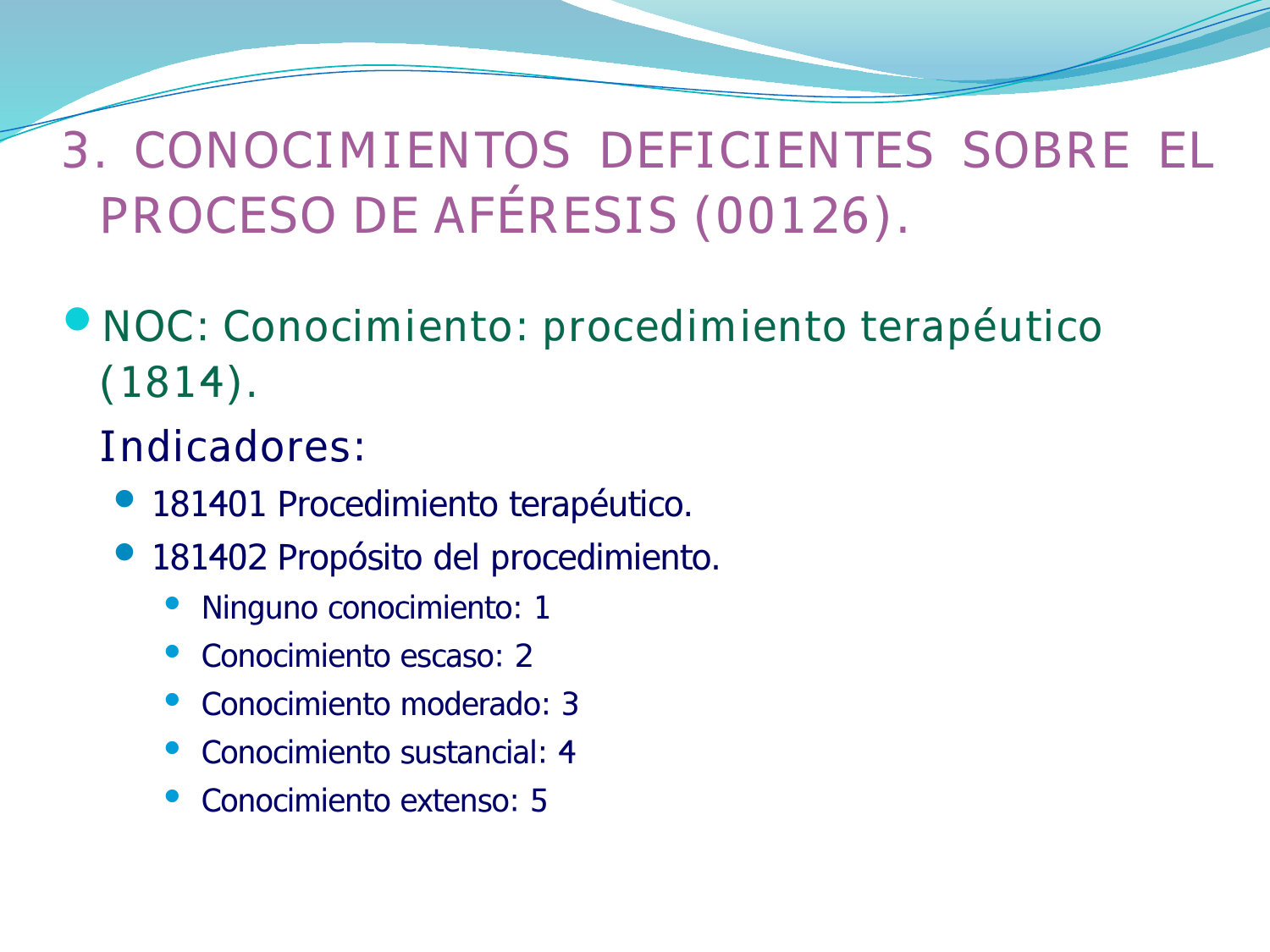

3. CONOCIMIENTOS DEFICIENTES SOBRE EL PROCESO DE AFÉRESIS (00126).

NOC: Conocimiento: procedimiento terapéutico (1814).
	Indicadores:
181401 Procedimiento terapéutico.
181402 Propósito del procedimiento.
Ninguno conocimiento: 1
Conocimiento escaso: 2
Conocimiento moderado: 3
Conocimiento sustancial: 4
Conocimiento extenso: 5